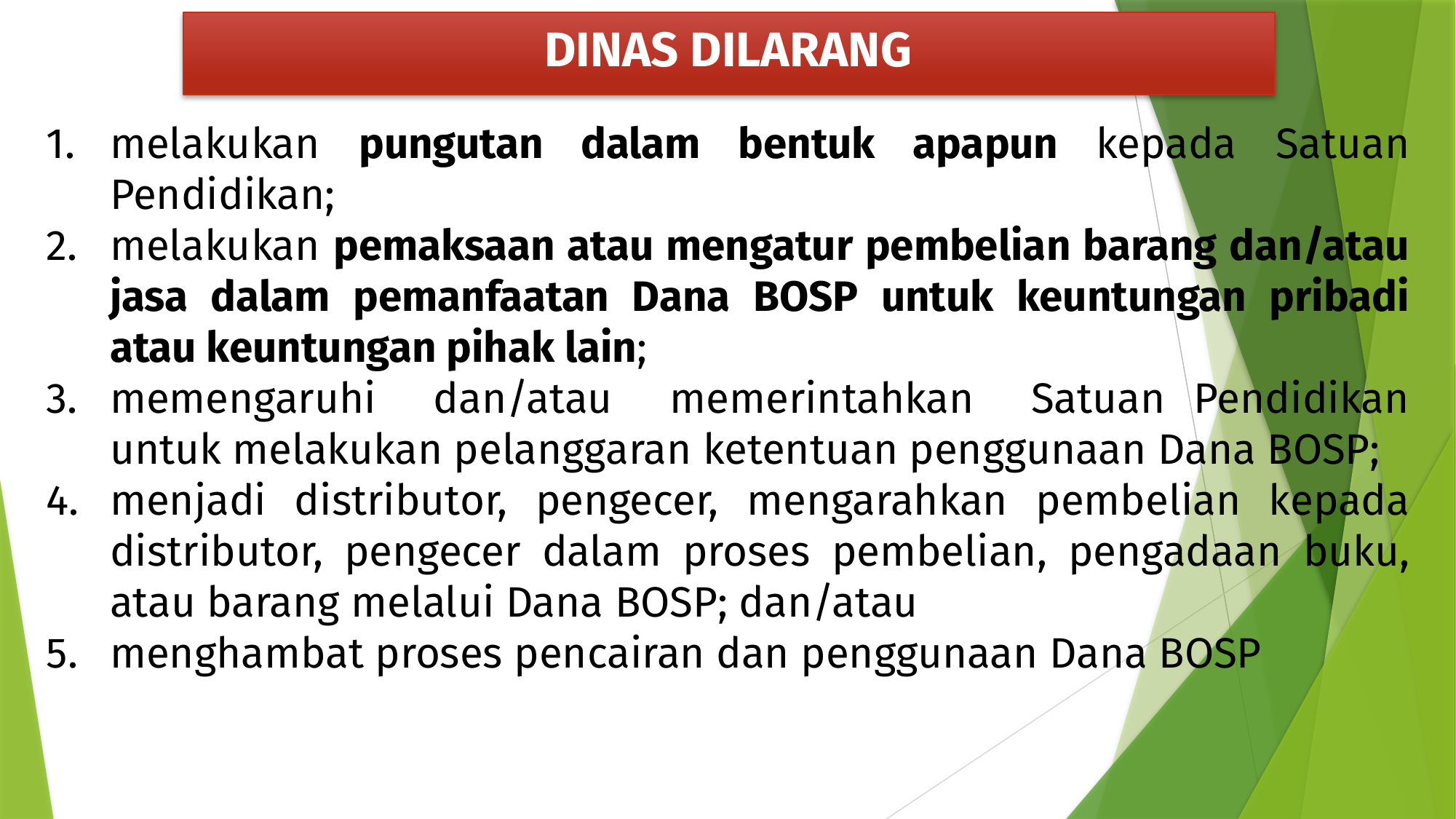

DINAS DILARANG
melakukan pungutan dalam bentuk apapun kepada Satuan Pendidikan;
melakukan pemaksaan atau mengatur pembelian barang dan/atau jasa dalam pemanfaatan Dana BOSP untuk keuntungan pribadi atau keuntungan pihak lain;
memengaruhi  dan/atau  memerintahkan  Satuan Pendidikan untuk melakukan pelanggaran ketentuan penggunaan Dana BOSP;
menjadi distributor, pengecer, mengarahkan pembelian kepada distributor, pengecer dalam proses pembelian, pengadaan buku, atau barang melalui Dana BOSP; dan/atau
menghambat proses pencairan dan penggunaan Dana BOSP